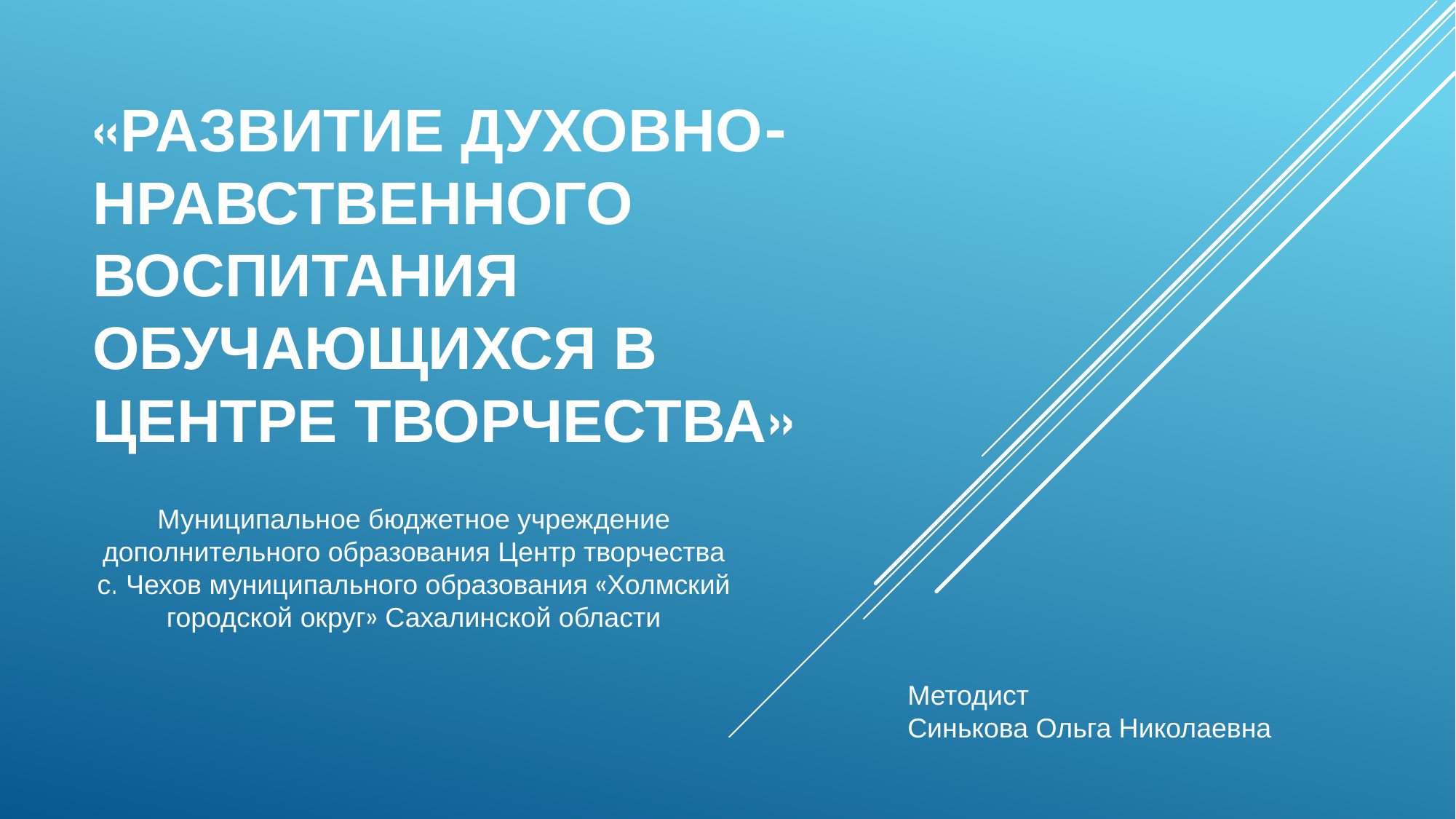

# «Развитие духовно-нравственного воспитания обучающихся в Центре творчества»
Муниципальное бюджетное учреждение дополнительного образования Центр творчества с. Чехов муниципального образования «Холмский городской округ» Сахалинской области
Методист
Синькова Ольга Николаевна